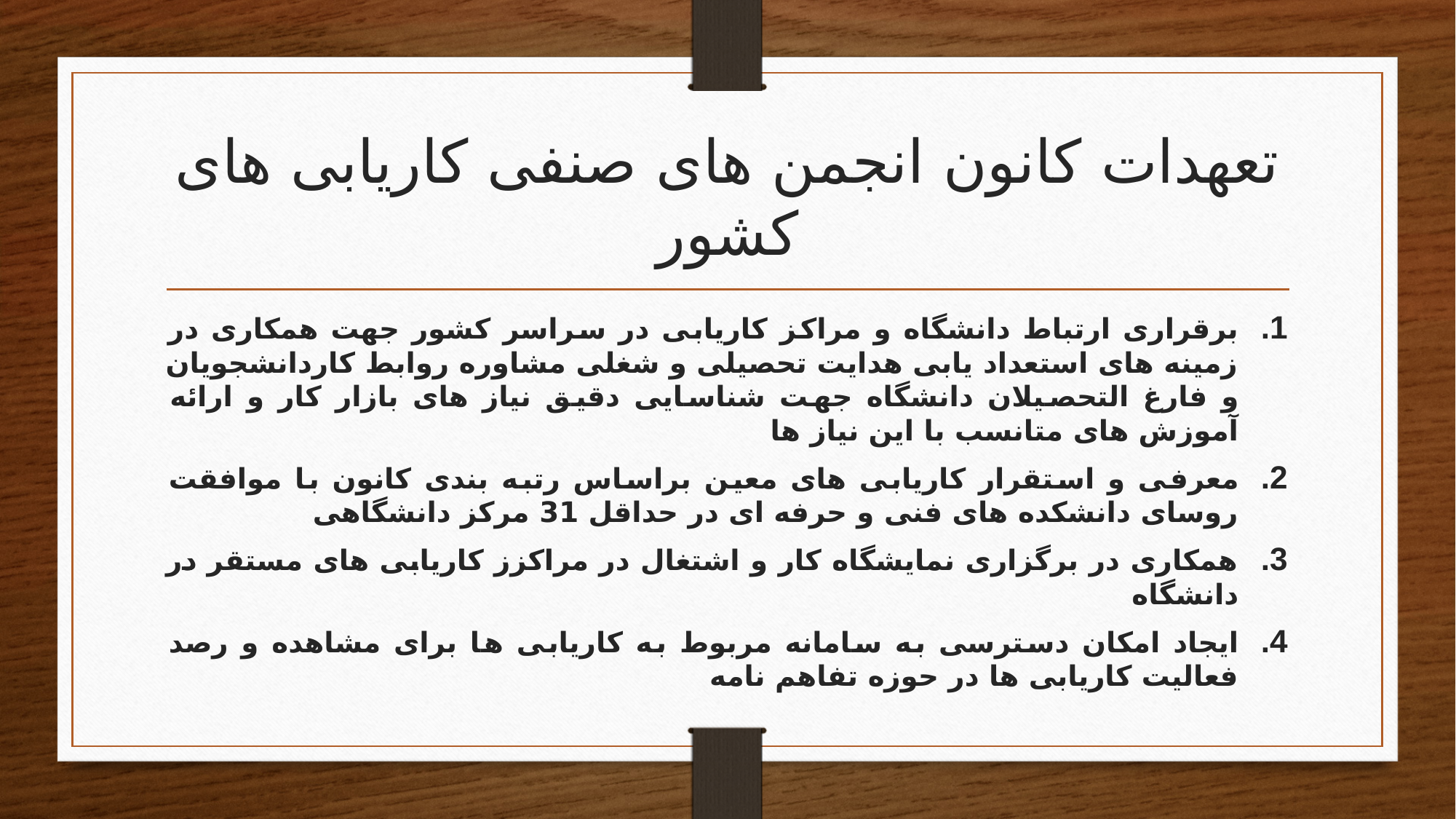

# تعهدات کانون انجمن های صنفی کاریابی های کشور
برقراری ارتباط دانشگاه و مراکز کاریابی در سراسر کشور جهت همکاری در زمینه های استعداد یابی هدایت تحصیلی و شغلی مشاوره روابط کاردانشجویان و فارغ التحصیلان دانشگاه جهت شناسایی دقیق نیاز های بازار کار و ارائه آموزش های متانسب با این نیاز ها
معرفی و استقرار کاریابی های معین براساس رتبه بندی کانون با موافقت روسای دانشکده های فنی و حرفه ای در حداقل 31 مرکز دانشگاهی
همکاری در برگزاری نمایشگاه کار و اشتغال در مراکزز کاریابی های مستقر در دانشگاه
ایجاد امکان دسترسی به سامانه مربوط به کاریابی ها برای مشاهده و رصد فعالیت کاریابی ها در حوزه تفاهم نامه